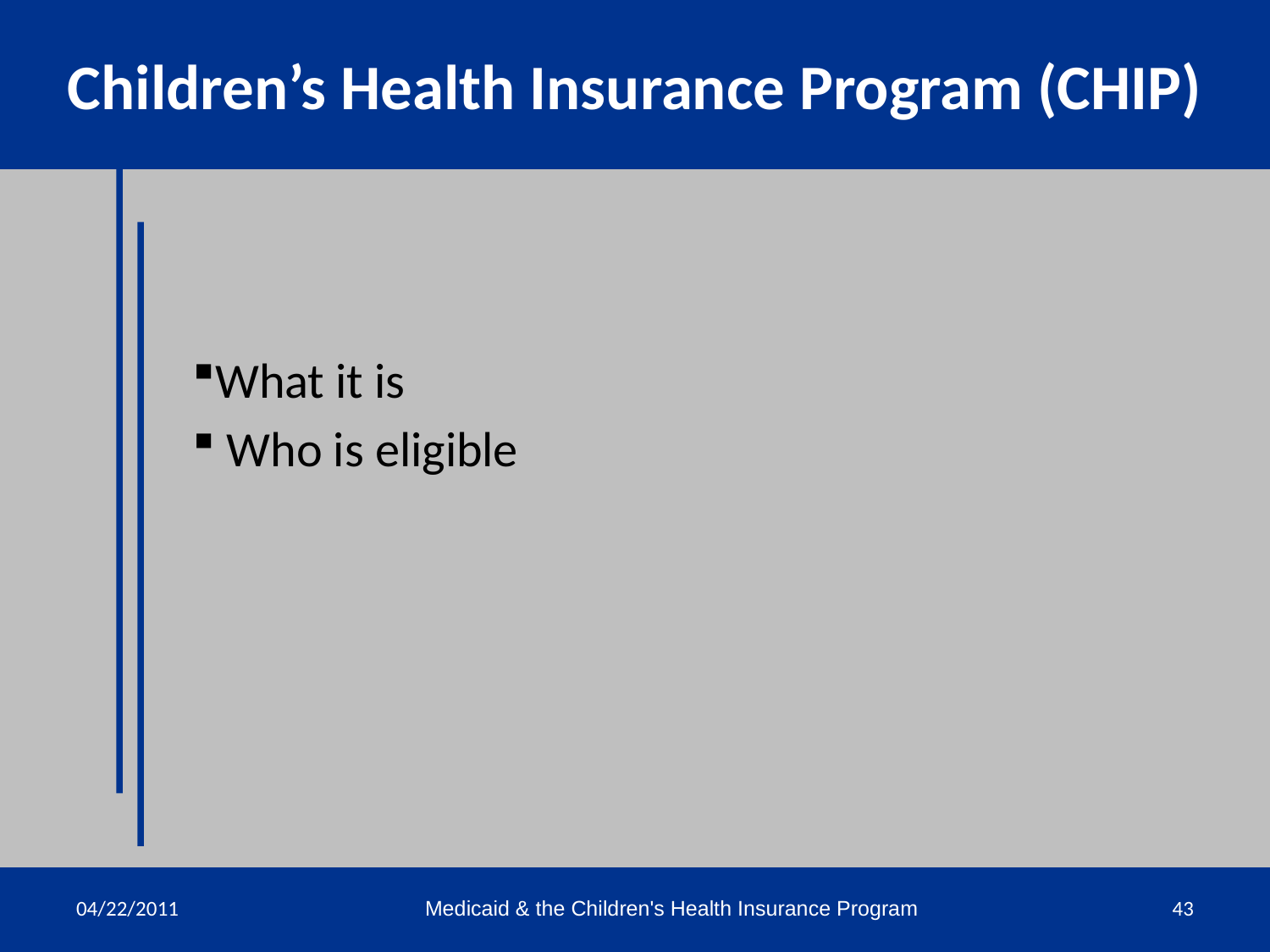

Children’s Health Insurance Program (CHIP)
What it is
 Who is eligible
04/22/2011
Medicaid & the Children's Health Insurance Program
43